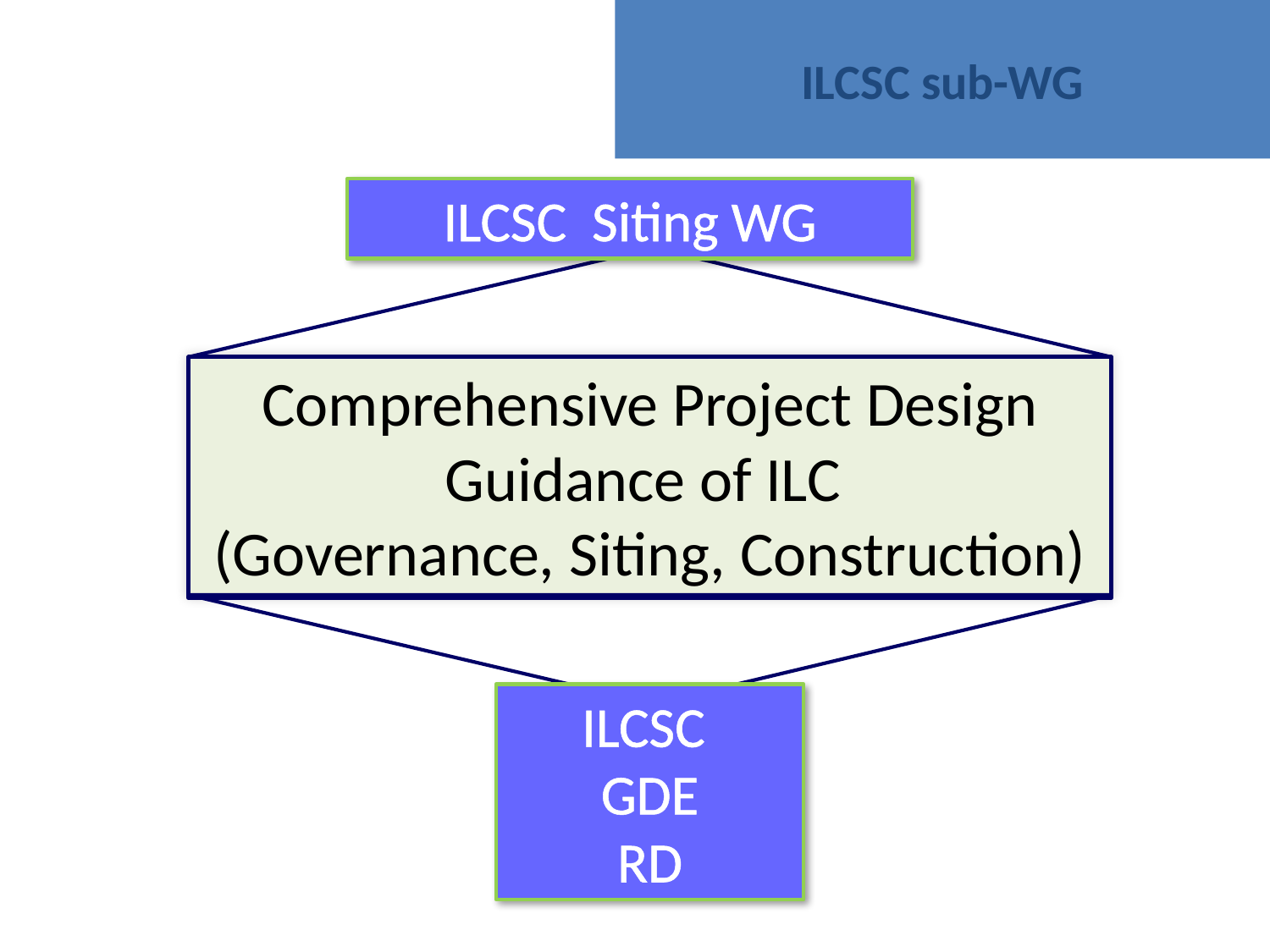

ILCSC sub-WG
ILCSC  Siting WG

Comprehensive Project Design Guidance of ILC
(Governance, Siting, Construction)

ILCSC
GDE
RD